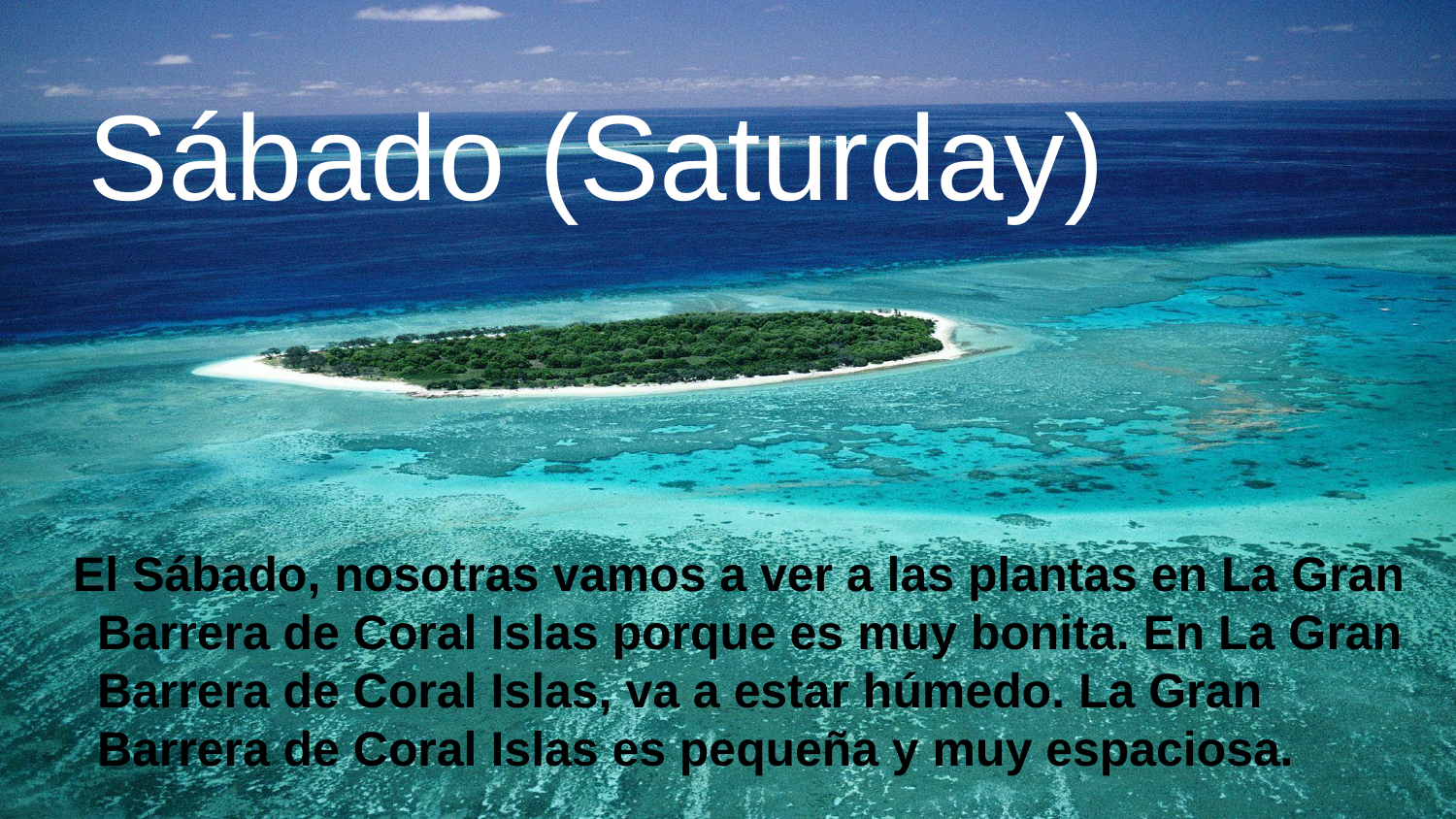

# Sábado (Saturday)
El Sábado, nosotras vamos a ver a las plantas en La Gran Barrera de Coral Islas porque es muy bonita. En La Gran Barrera de Coral Islas, va a estar húmedo. La Gran Barrera de Coral Islas es pequeña y muy espaciosa.